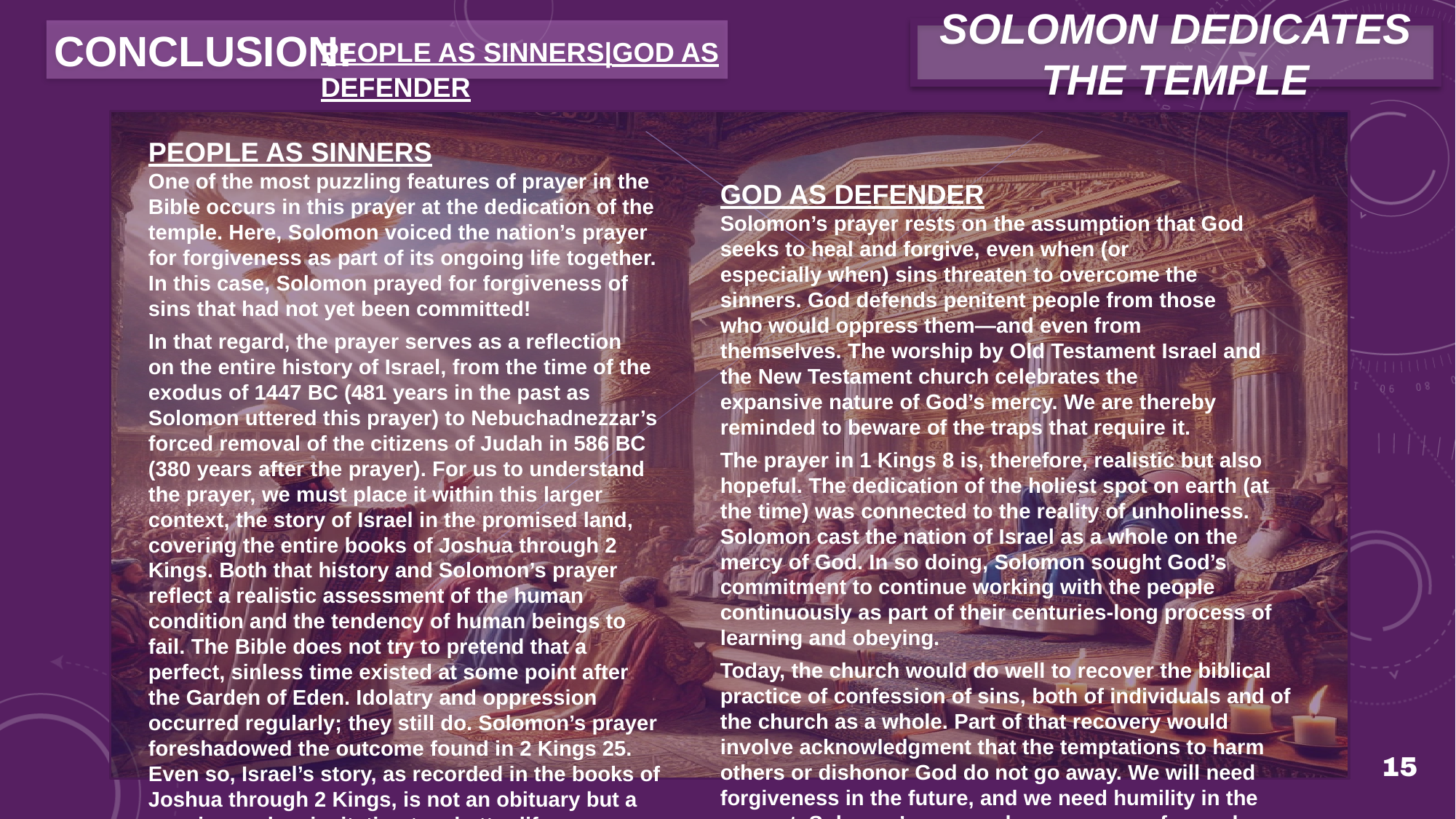

CONCLUSION:
People as Sinners|God as Defender

Solomon Dedicates the Temple

People as Sinners
One of the most puzzling features of prayer in the Bible occurs in this prayer at the dedication of the temple. Here, Solomon voiced the nation’s prayer for forgiveness as part of its ongoing life together. In this case, Solomon prayed for forgiveness of sins that had not yet been committed!

In that regard, the prayer serves as a reflection on the entire history of Israel, from the time of the exodus of 1447 BC (481 years in the past as Solomon uttered this prayer) to Nebuchadnezzar’s forced removal of the citizens of Judah in 586 BC (380 years after the prayer). For us to understand the prayer, we must place it within this larger context, the story of Israel in the promised land, covering the entire books of Joshua through 2 Kings. Both that history and Solomon’s prayer reflect a realistic assessment of the human condition and the tendency of human beings to fail. The Bible does not try to pretend that a perfect, sinless time existed at some point after the Garden of Eden. Idolatry and oppression occurred regularly; they still do. Solomon’s prayer foreshadowed the outcome found in 2 Kings 25. Even so, Israel’s story, as recorded in the books of Joshua through 2 Kings, is not an obituary but a warning and an invitation to a better life.

God as Defender
Solomon’s prayer rests on the assumption that God seeks to heal and forgive, even when (or especially when) sins threaten to overcome the sinners. God defends penitent people from those who would oppress them—and even from themselves. The worship by Old Testament Israel and the New Testament church celebrates the expansive nature of God’s mercy. We are thereby reminded to beware of the traps that require it.

The prayer in 1 Kings 8 is, therefore, realistic but also hopeful. The dedication of the holiest spot on earth (at the time) was connected to the reality of unholiness. Solomon cast the nation of Israel as a whole on the mercy of God. In so doing, Solomon sought God’s commitment to continue working with the people continuously as part of their centuries-long process of learning and obeying.

Today, the church would do well to recover the biblical practice of confession of sins, both of individuals and of the church as a whole. Part of that recovery would involve acknowledgment that the temptations to harm others or dishonor God do not go away. We will need forgiveness in the future, and we need humility in the present. Solomon’s prayer shows us a way forward
15